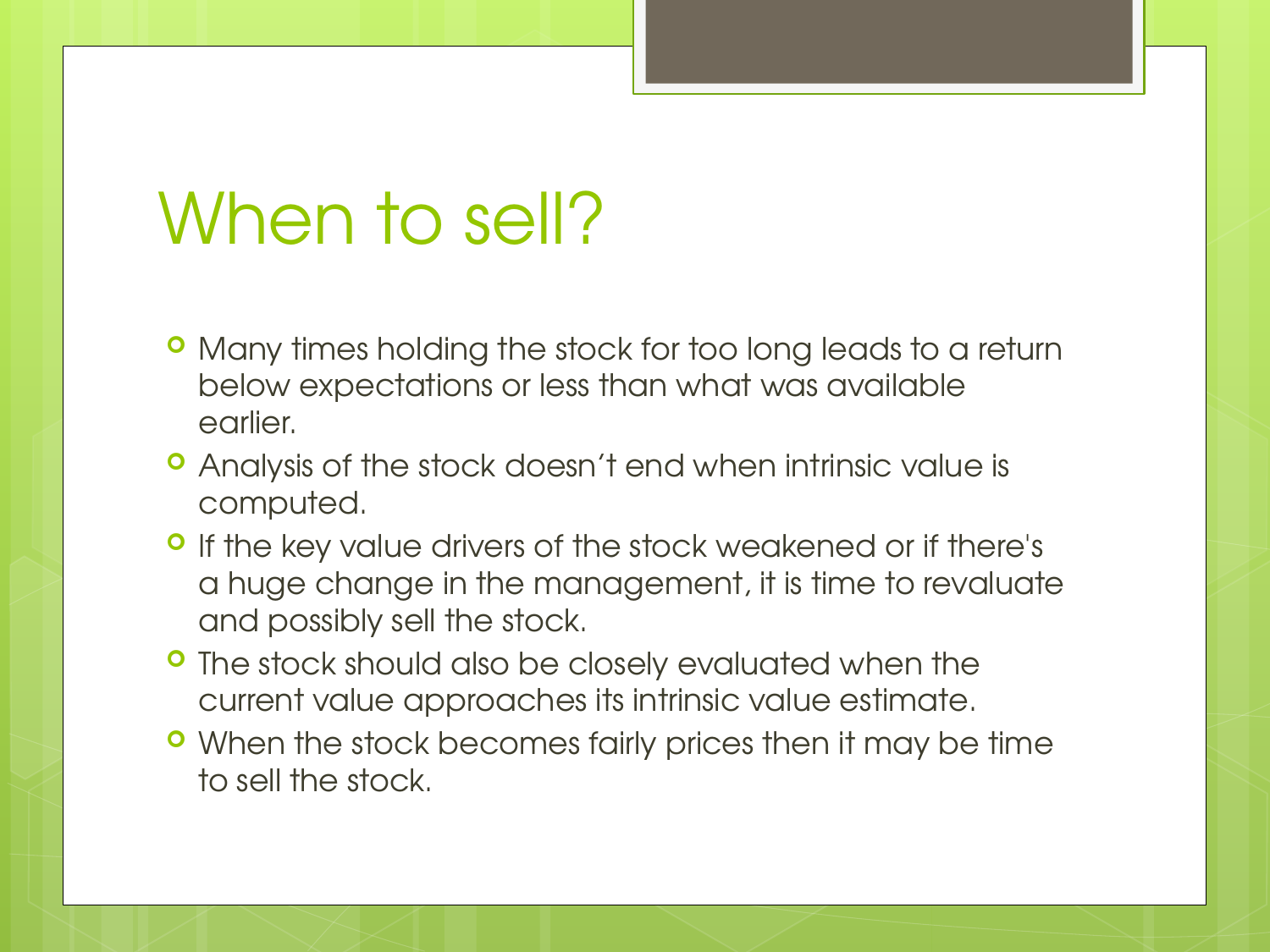

# When to sell?
Many times holding the stock for too long leads to a return below expectations or less than what was available earlier.
Analysis of the stock doesn’t end when intrinsic value is computed.
If the key value drivers of the stock weakened or if there's a huge change in the management, it is time to revaluate and possibly sell the stock.
The stock should also be closely evaluated when the current value approaches its intrinsic value estimate.
When the stock becomes fairly prices then it may be time to sell the stock.